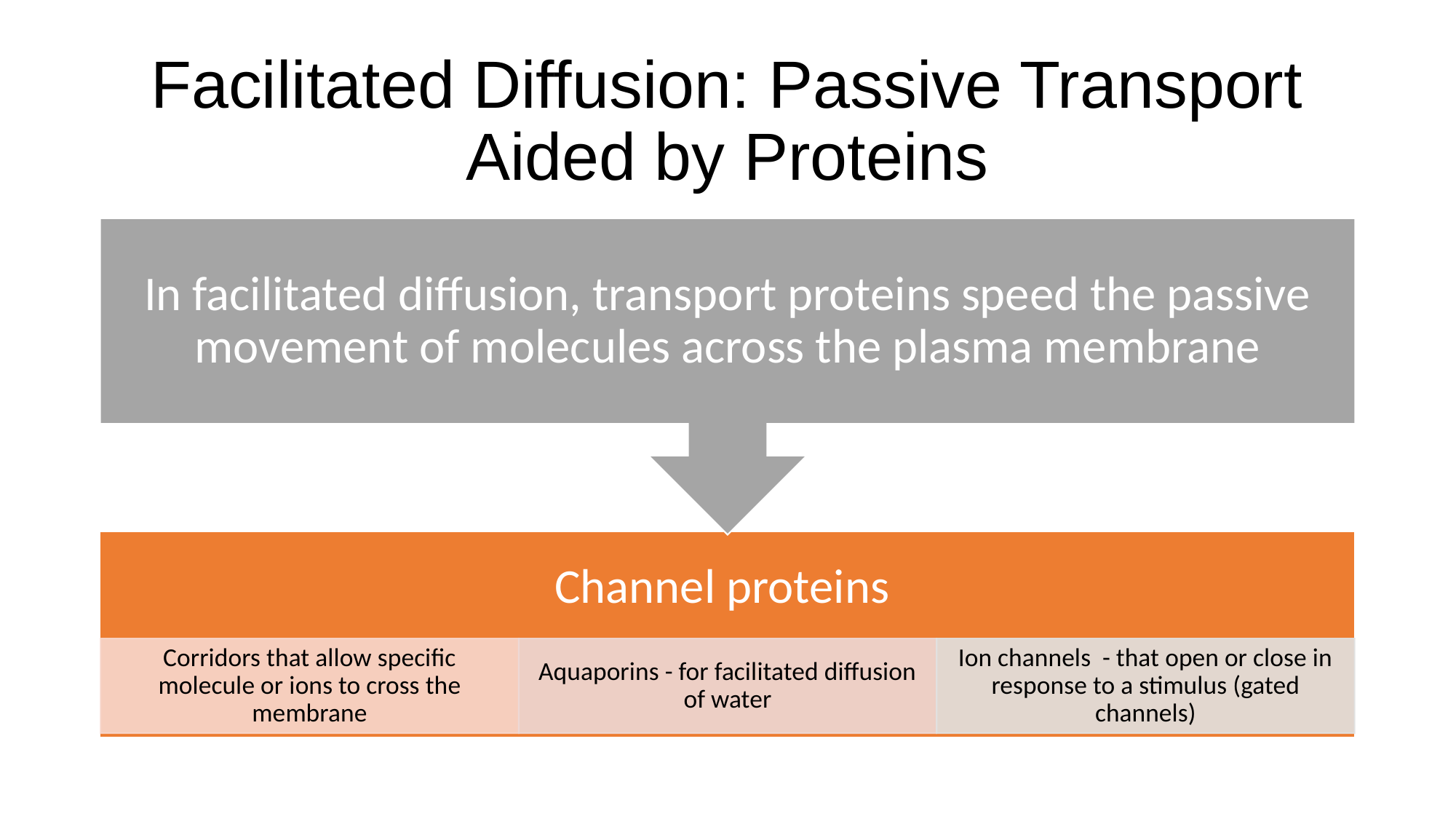

# Facilitated Diffusion: Passive Transport Aided by Proteins
Channel proteins
Corridors that allow specific molecule or ions to cross the membrane
Aquaporins - for facilitated diffusion of water
Ion channels  - that open or close in response to a stimulus (gated channels)
In facilitated diffusion, transport proteins speed the passive movement of molecules across the plasma membrane